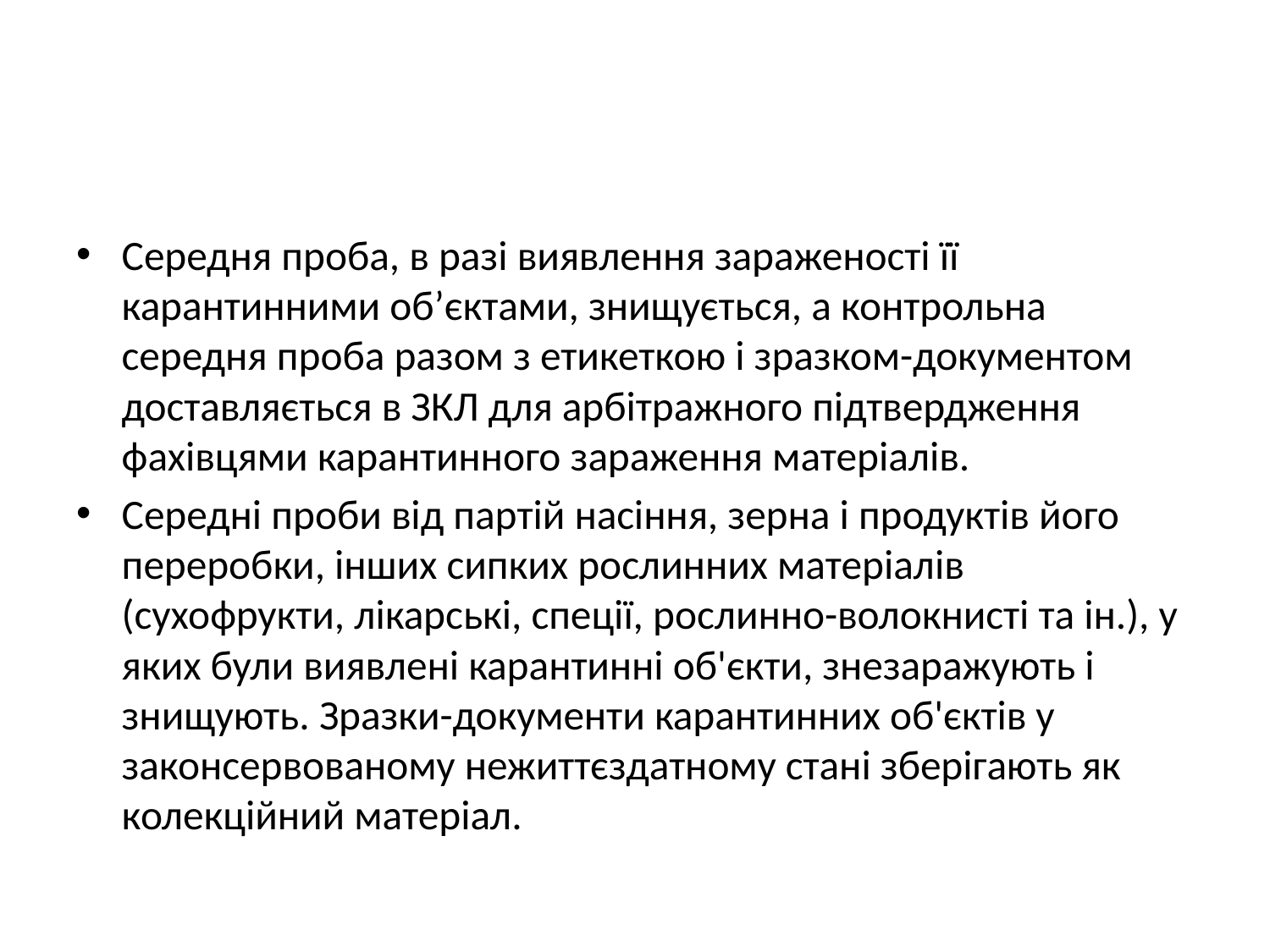

#
Середня проба, в разі виявлення зараженості її карантинними об’єктами, знищується, а контрольна середня проба разом з етикеткою і зразком-документом доставляється в ЗКЛ для арбітражного підтвердження фахівцями карантинного зараження матеріалів.
Середні проби від партій насіння, зерна і продуктів його переробки, інших сипких рослинних матеріалів (сухофрукти, лікарські, спеції, рослинно-волокнисті та ін.), у яких були виявлені карантинні об'єкти, знезаражують і знищують. Зразки-документи карантинних об'єктів у законсервованому нежиттєздатному стані зберігають як колекційний матеріал.